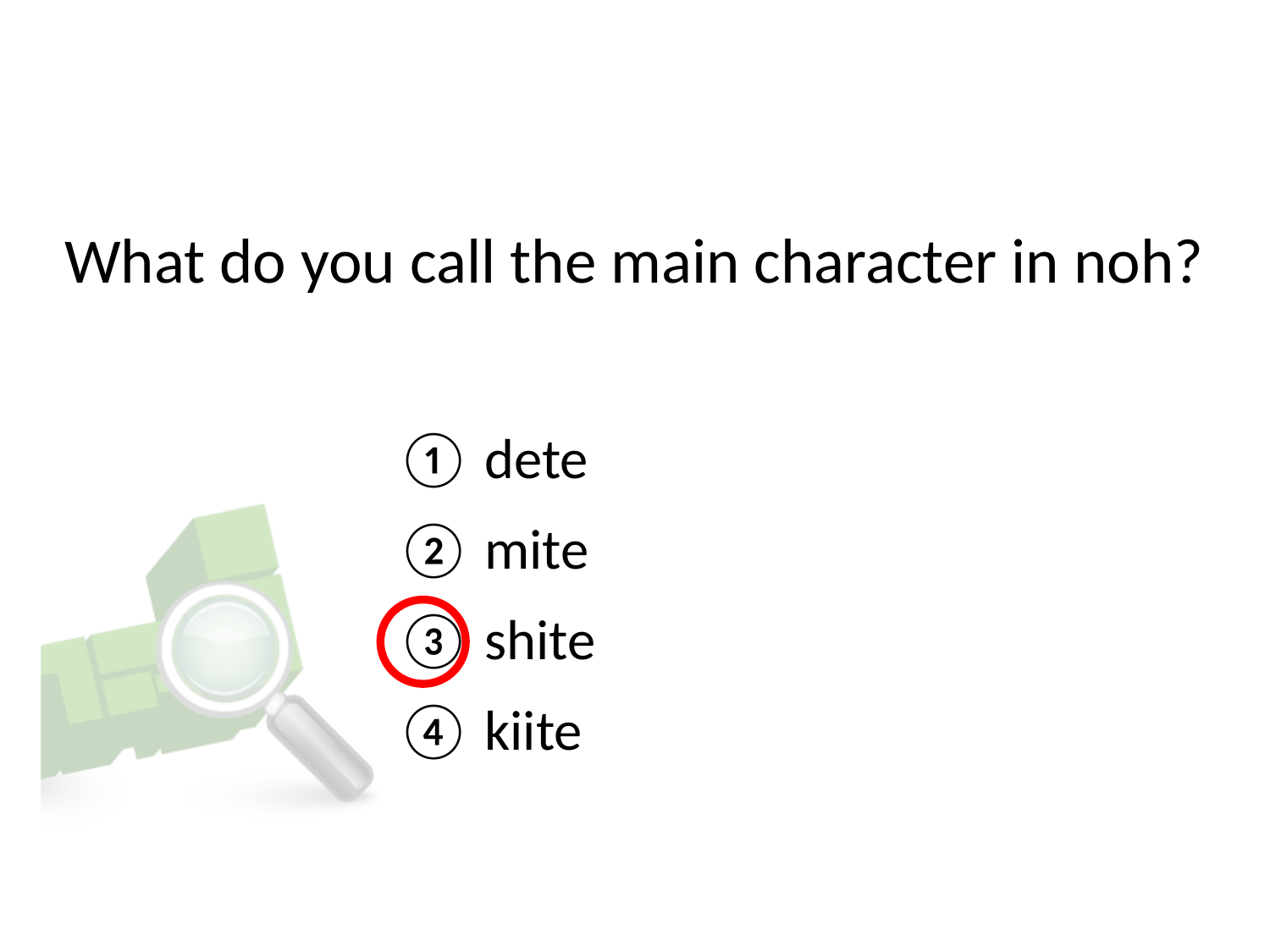

# What do you call the main character in noh?
① dete
② mite
③ shite
④ kiite